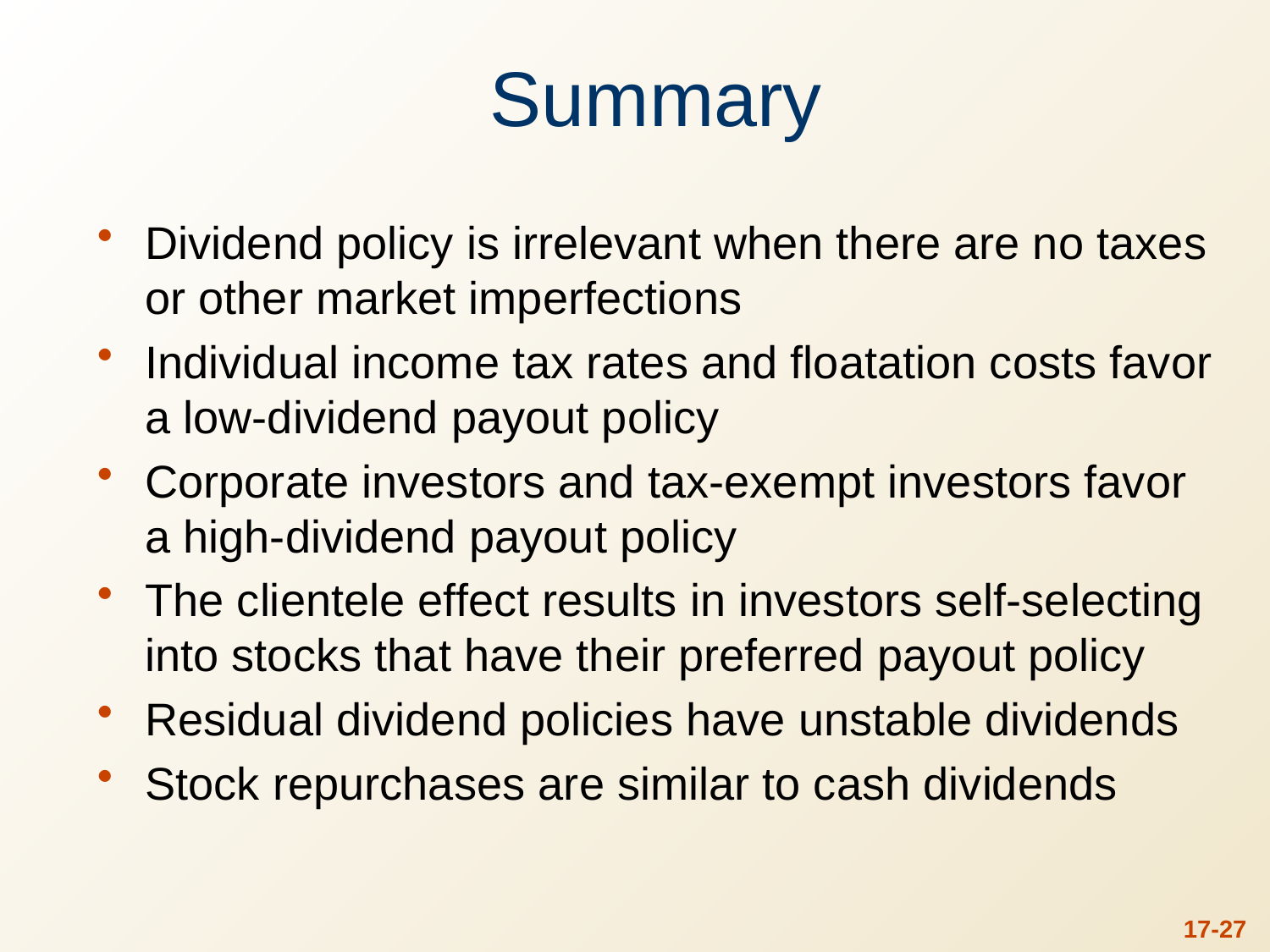

# Summary
Dividend policy is irrelevant when there are no taxes or other market imperfections
Individual income tax rates and floatation costs favor a low-dividend payout policy
Corporate investors and tax-exempt investors favor a high-dividend payout policy
The clientele effect results in investors self-selecting into stocks that have their preferred payout policy
Residual dividend policies have unstable dividends
Stock repurchases are similar to cash dividends
17-27